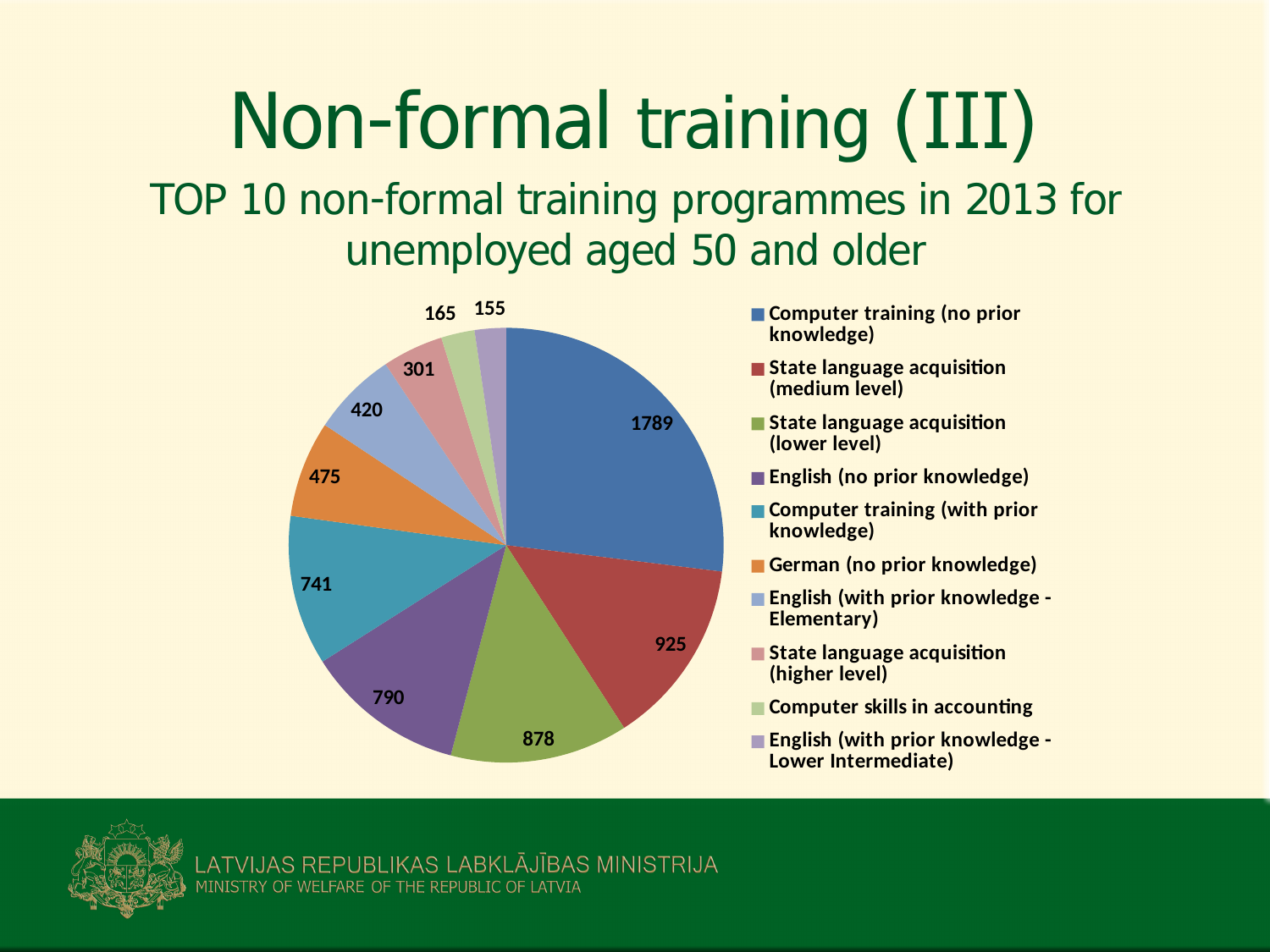

# Non-formal training (III)
TOP 10 non-formal training programmes in 2013 for unemployed aged 50 and older

### Chart

| Category |  |
|---|---|
| Computer training (no prior knowledge) | 1789.0 |
| State language acquisition (medium level) | 925.0 |
| State language acquisition (lower level) | 878.0 |
| English (no prior knowledge) | 790.0 |
| Computer training (with prior knowledge) | 741.0 |
| German (no prior knowledge) | 475.0 |
| English (with prior knowledge - Elementary) | 420.0 |
| State language acquisition (higher level) | 301.0 |
| Computer skills in accounting | 165.0 |
| English (with prior knowledge - Lower Intermediate) | 155.0 |